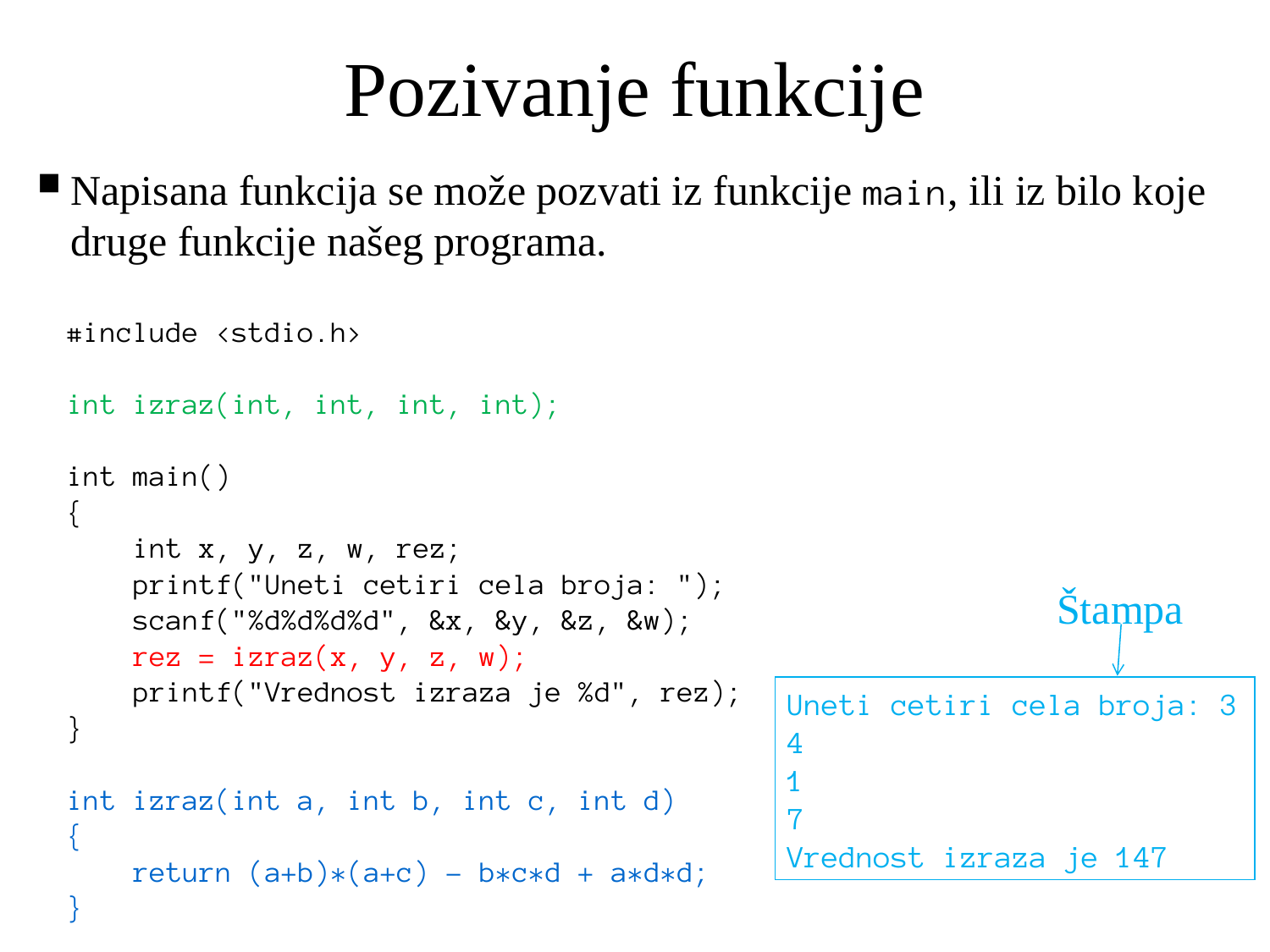

# Pozivanje funkcije
Napisana funkcija se može pozvati iz funkcije main, ili iz bilo koje druge funkcije našeg programa.
#include <stdio.h>

int izraz(int, int, int, int);

int main()
{
    int x, y, z, w, rez;
    printf("Uneti cetiri cela broja: ");
    scanf("%d%d%d%d", &x, &y, &z, &w);
    rez = izraz(x, y, z, w);
    printf("Vrednost izraza je %d", rez);
}

int izraz(int a, int b, int c, int d)
{
    return (a+b)*(a+c) - b*c*d + a*d*d;
}

Štampa
Uneti cetiri cela broja: 3
4
1
7
Vrednost izraza je 147